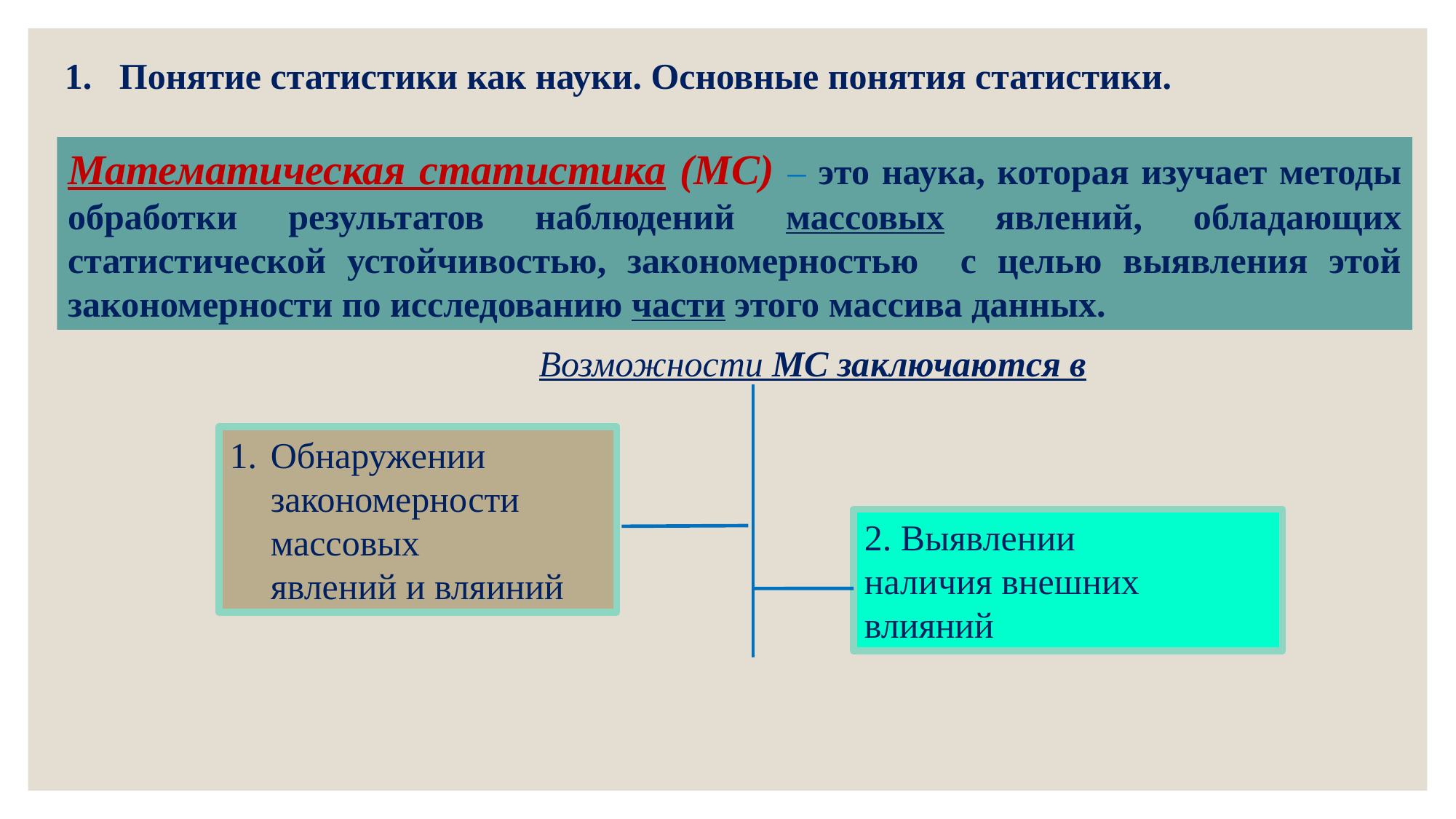

Понятие статистики как науки. Основные понятия статистики.
Математическая статистика (МС) – это наука, которая изучает методы обработки результатов наблюдений массовых явлений, обладающих статистической устойчивостью, закономерностью  с целью выявления этой закономерности по исследованию части этого массива данных.
Возможности МС заключаются в
Обнаружении
	закономерности
	массовых 	явлений и вляиний
2. Выявлении
наличия внешних влияний